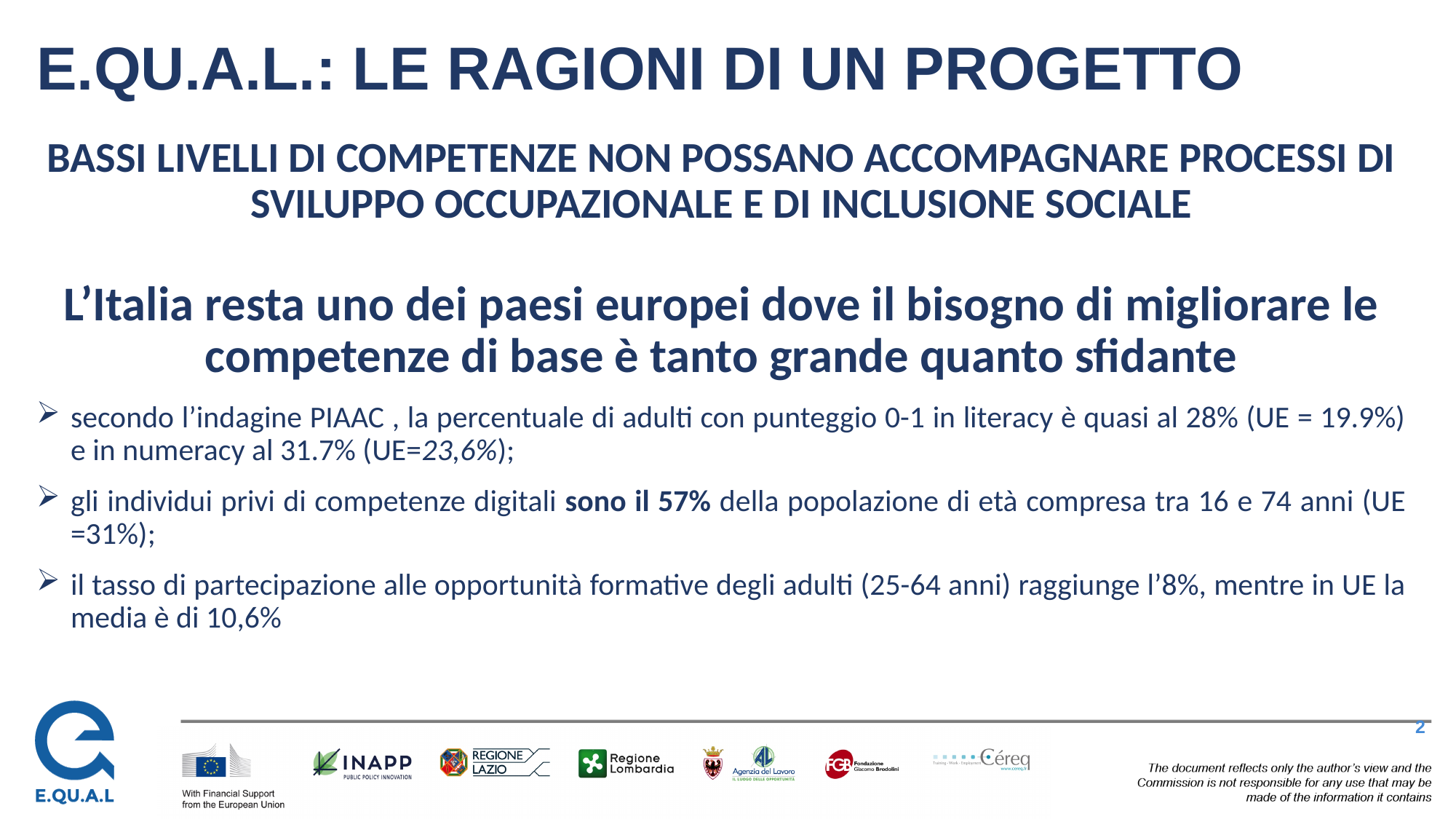

# E.QU.A.L.: LE RAGIONI DI UN PROGETTO
BASSI LIVELLI DI COMPETENZE NON POSSANO ACCOMPAGNARE PROCESSI DI SVILUPPO OCCUPAZIONALE E DI INCLUSIONE SOCIALE

L’Italia resta uno dei paesi europei dove il bisogno di migliorare le competenze di base è tanto grande quanto sfidante
secondo l’indagine PIAAC , la percentuale di adulti con punteggio 0-1 in literacy è quasi al 28% (UE = 19.9%) e in numeracy al 31.7% (UE=23,6%);
gli individui privi di competenze digitali sono il 57% della popolazione di età compresa tra 16 e 74 anni (UE =31%);
il tasso di partecipazione alle opportunità formative degli adulti (25-64 anni) raggiunge l’8%, mentre in UE la media è di 10,6%